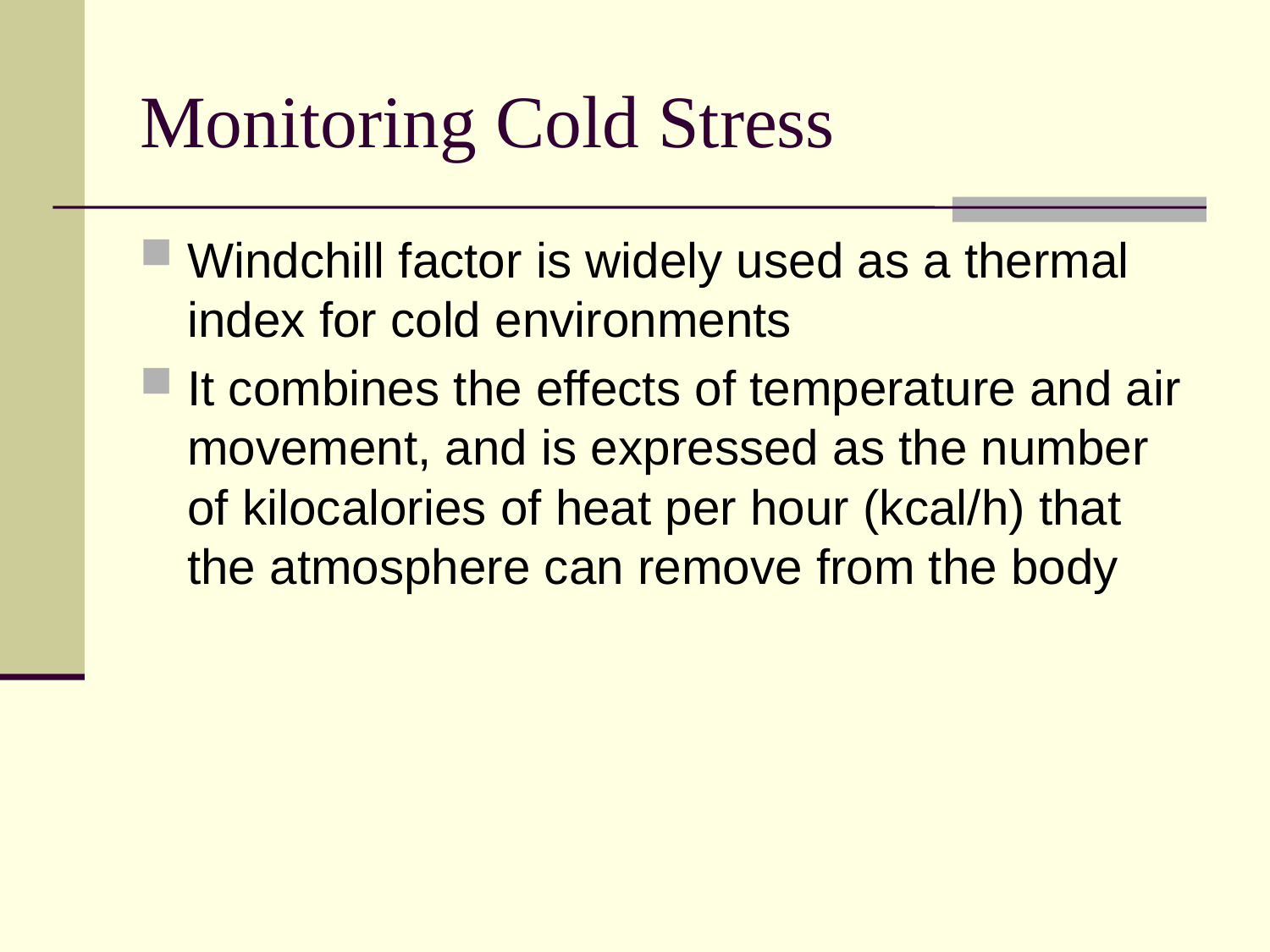

# Monitoring Cold Stress
Windchill factor is widely used as a thermal index for cold environments
It combines the effects of temperature and air movement, and is expressed as the number of kilocalories of heat per hour (kcal/h) that the atmosphere can remove from the body